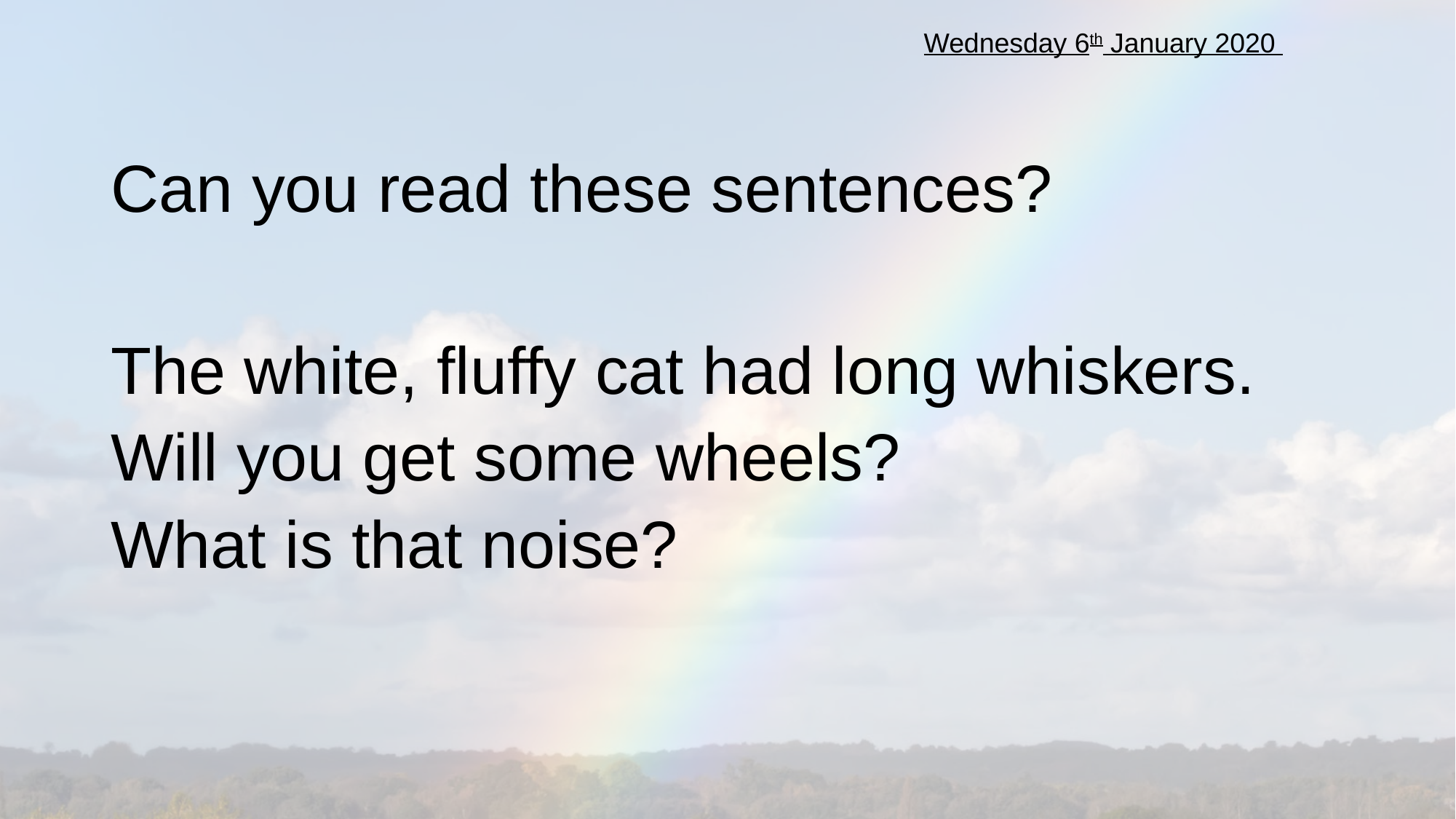

Wednesday 6th January 2020
# Can you read these sentences?
The white, fluffy cat had long whiskers.
Will you get some wheels?
What is that noise?